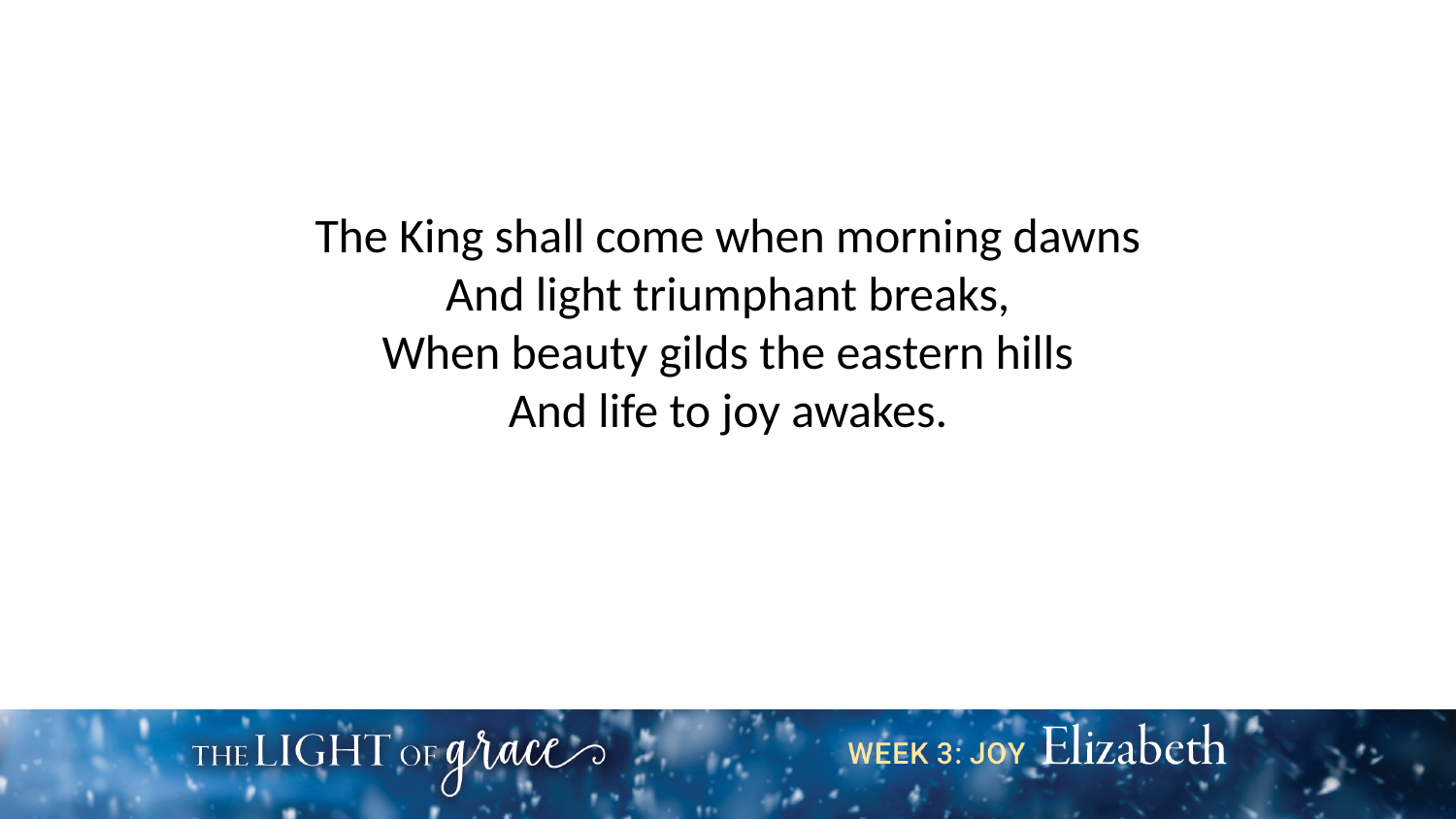

The King shall come when morning dawns
And light triumphant breaks,
When beauty gilds the eastern hills
And life to joy awakes.